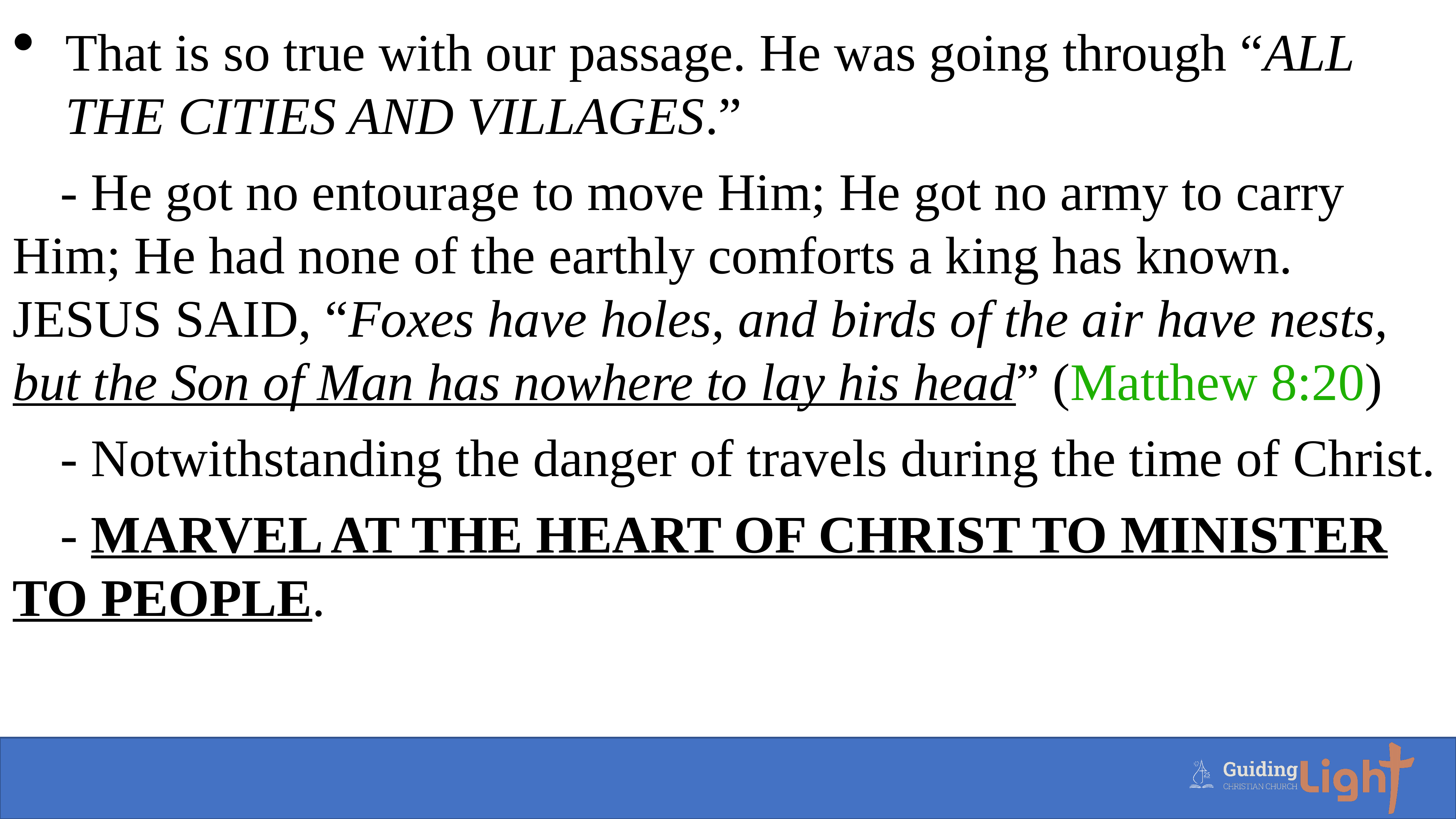

That is so true with our passage. He was going through “ALL THE CITIES AND VILLAGES.”
- He got no entourage to move Him; He got no army to carry Him; He had none of the earthly comforts a king has known. JESUS SAID, “Foxes have holes, and birds of the air have nests, but the Son of Man has nowhere to lay his head” (Matthew 8:20)
- Notwithstanding the danger of travels during the time of Christ.
- MARVEL AT THE HEART OF CHRIST TO MINISTER TO PEOPLE.